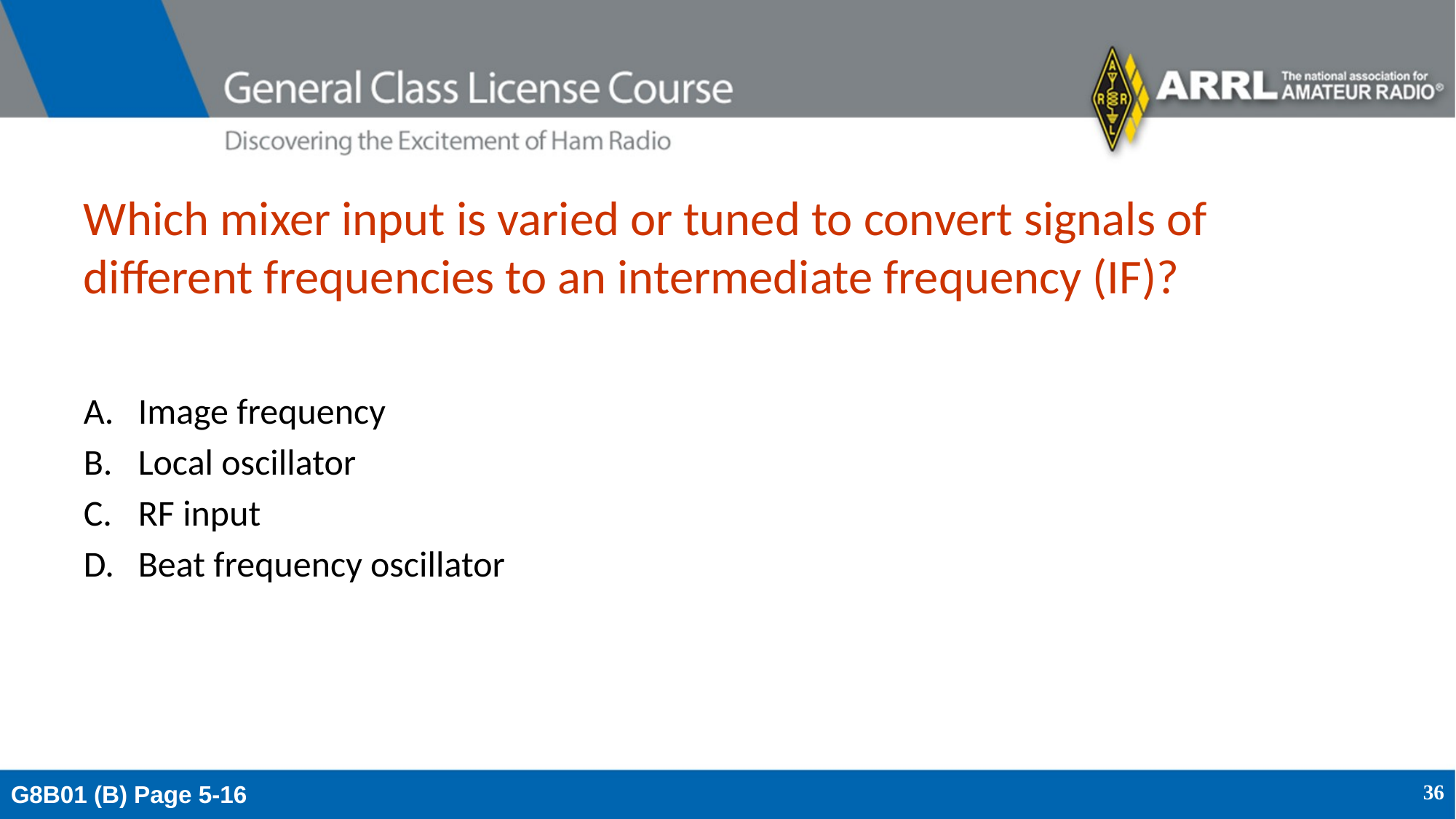

# Which mixer input is varied or tuned to convert signals of different frequencies to an intermediate frequency (IF)?
Image frequency
Local oscillator
RF input
Beat frequency oscillator
G8B01 (B) Page 5-16
36